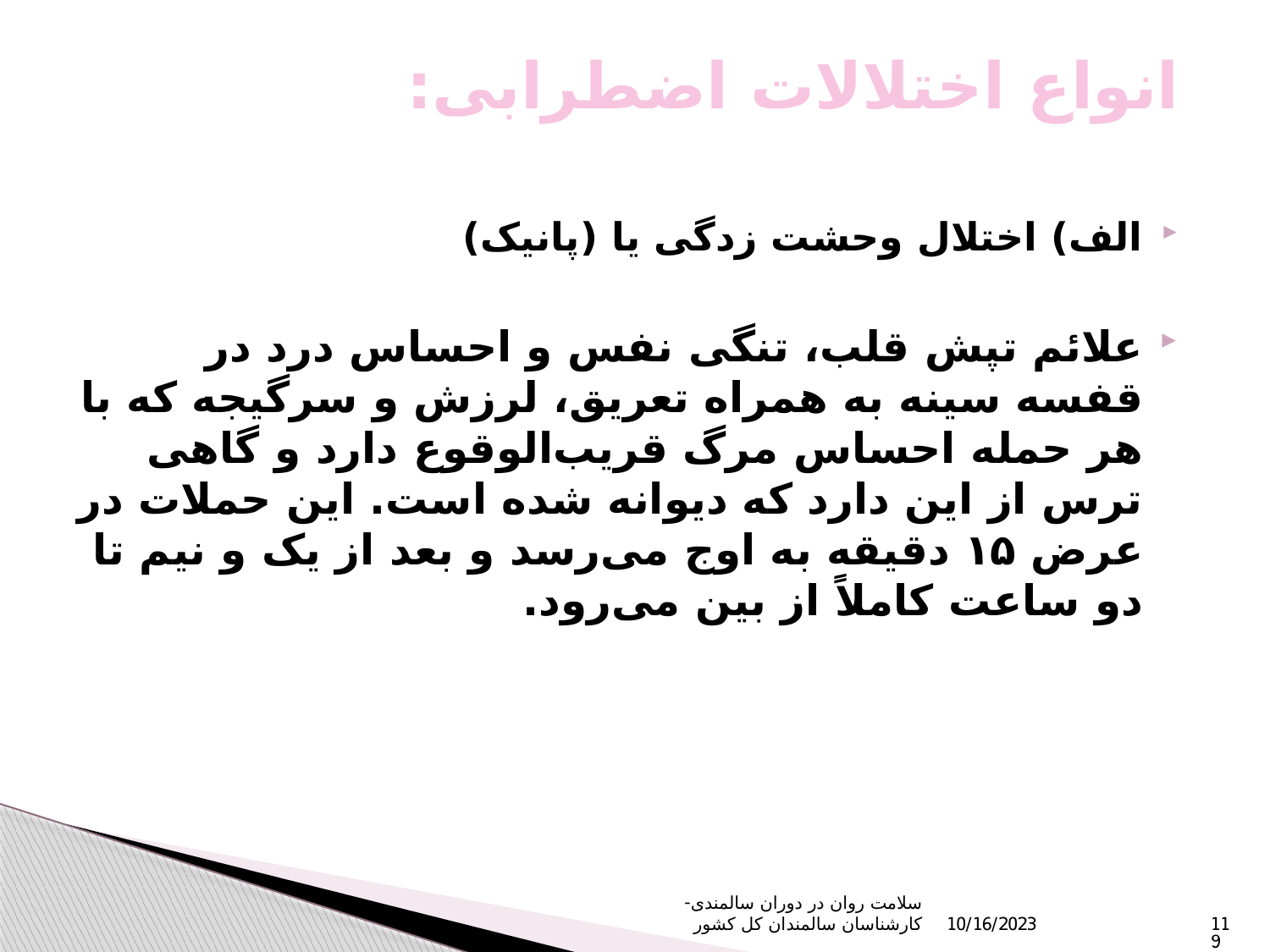

# انواع اختلالات اضطرابی:
الف) اختلال وحشت زدگی یا (پانیک)

علائم تپش قلب، تنگی نفس و احساس درد در قفسه سینه به همراه تعریق، لرزش و سرگیجه که با هر حمله احساس مرگ قریب‌الوقوع دارد و گاهی ترس از این دارد که دیوانه شده است. این حملات در عرض ۱۵ دقیقه به اوج می‌رسد و بعد از یک و نیم تا دو ساعت کاملاً از بین می‌رود.

سلامت روان در دوران سالمندی- کارشناسان سالمندان کل کشور
10/16/2023
119